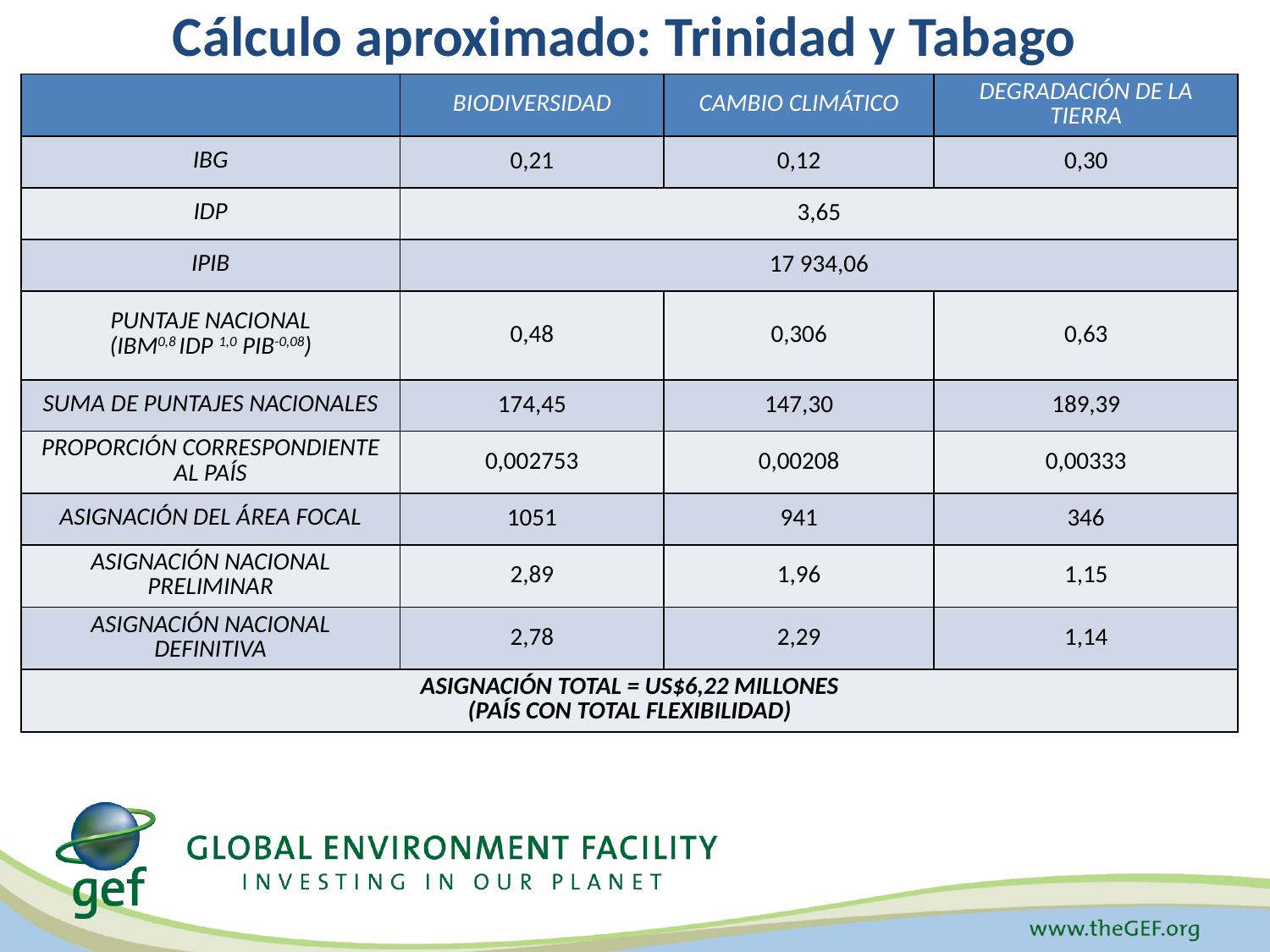

# Cálculo aproximado: Trinidad y Tabago
|  | BIODIVERSIDAD | CAMBIO CLIMÁTICO | DEGRADACIÓN DE LA TIERRA |
| --- | --- | --- | --- |
| IBG | 0,21 | 0,12 | 0,30 |
| IDP | 3,65 |  |  |
| IPIB | 17 934,06 |  |  |
| PUNTAJE NACIONAL (IBM0,8 IDP 1,0 PIB-0,08) | 0,48 | 0,306 | 0,63 |
| SUMA DE PUNTAJES NACIONALES | 174,45 | 147,30 | 189,39 |
| PROPORCIÓN CORRESPONDIENTE AL PAÍS | 0,002753 | 0,00208 | 0,00333 |
| ASIGNACIÓN DEL ÁREA FOCAL | 1051 | 941 | 346 |
| ASIGNACIÓN NACIONAL PRELIMINAR | 2,89 | 1,96 | 1,15 |
| ASIGNACIÓN NACIONAL DEFINITIVA | 2,78 | 2,29 | 1,14 |
| ASIGNACIÓN TOTAL = US$6,22 MILLONES (PAÍS CON TOTAL FLEXIBILIDAD) |  |  |  |